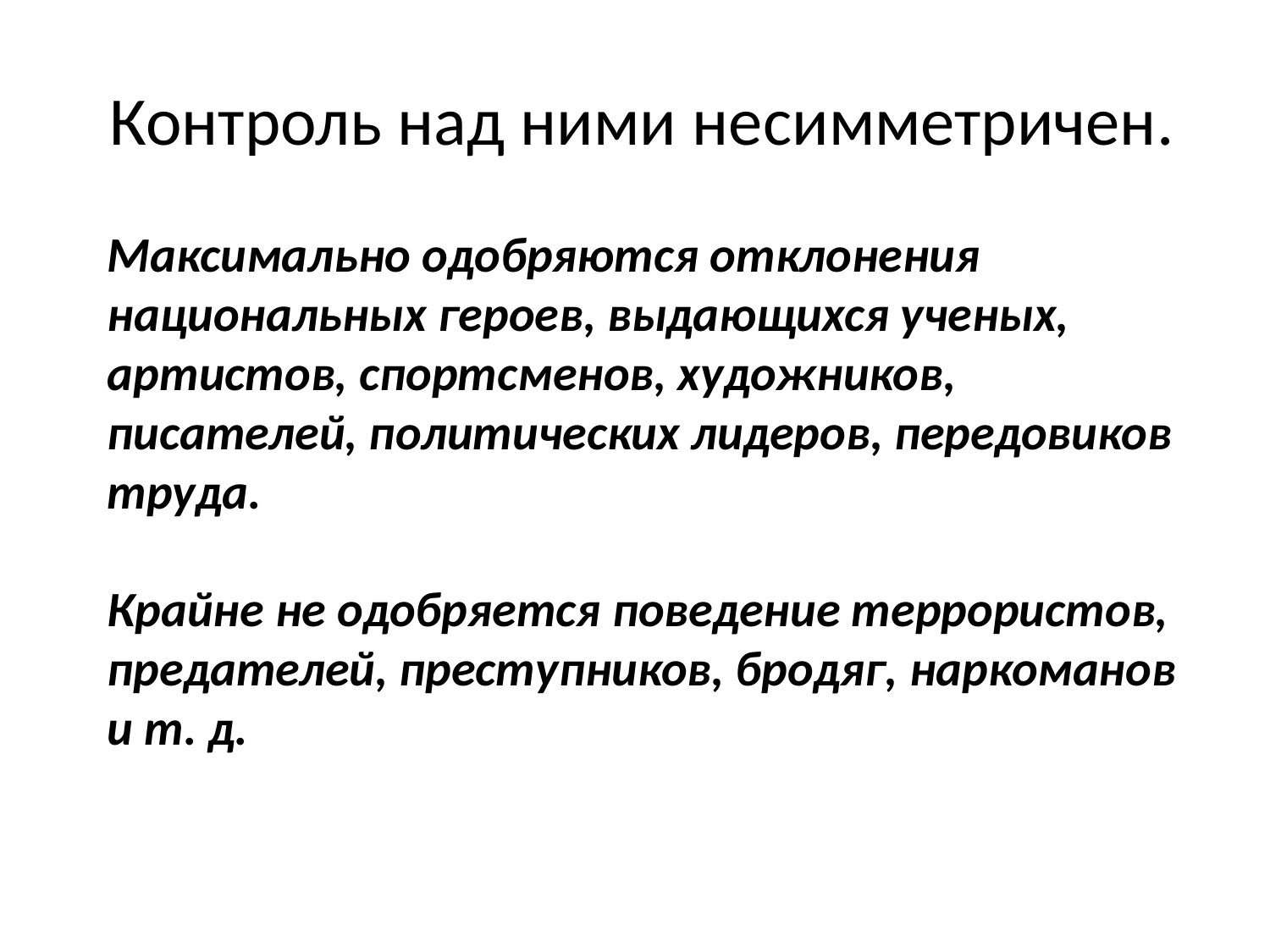

# Контроль над ними несимметричен.

Максимально одобряются отклонения национальных героев, выдающихся ученых, артистов, спортсменов, художников, писателей, политических лидеров, передовиков труда.

Крайне не одобряется поведение террористов, предателей, преступников, бродяг, наркоманов и т. д.